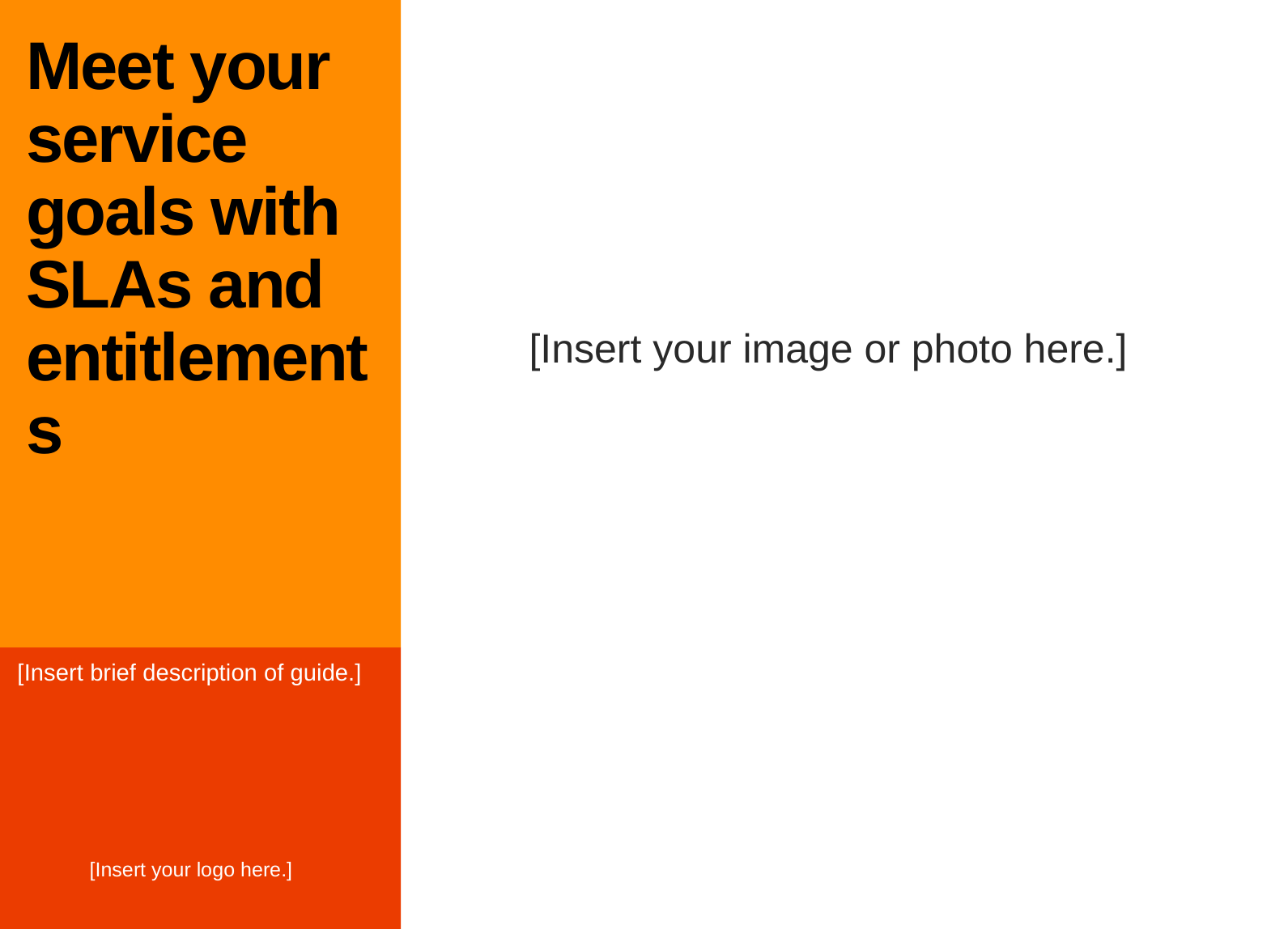

# Meet your service goals with SLAs and entitlements
[Insert brief description of guide.]